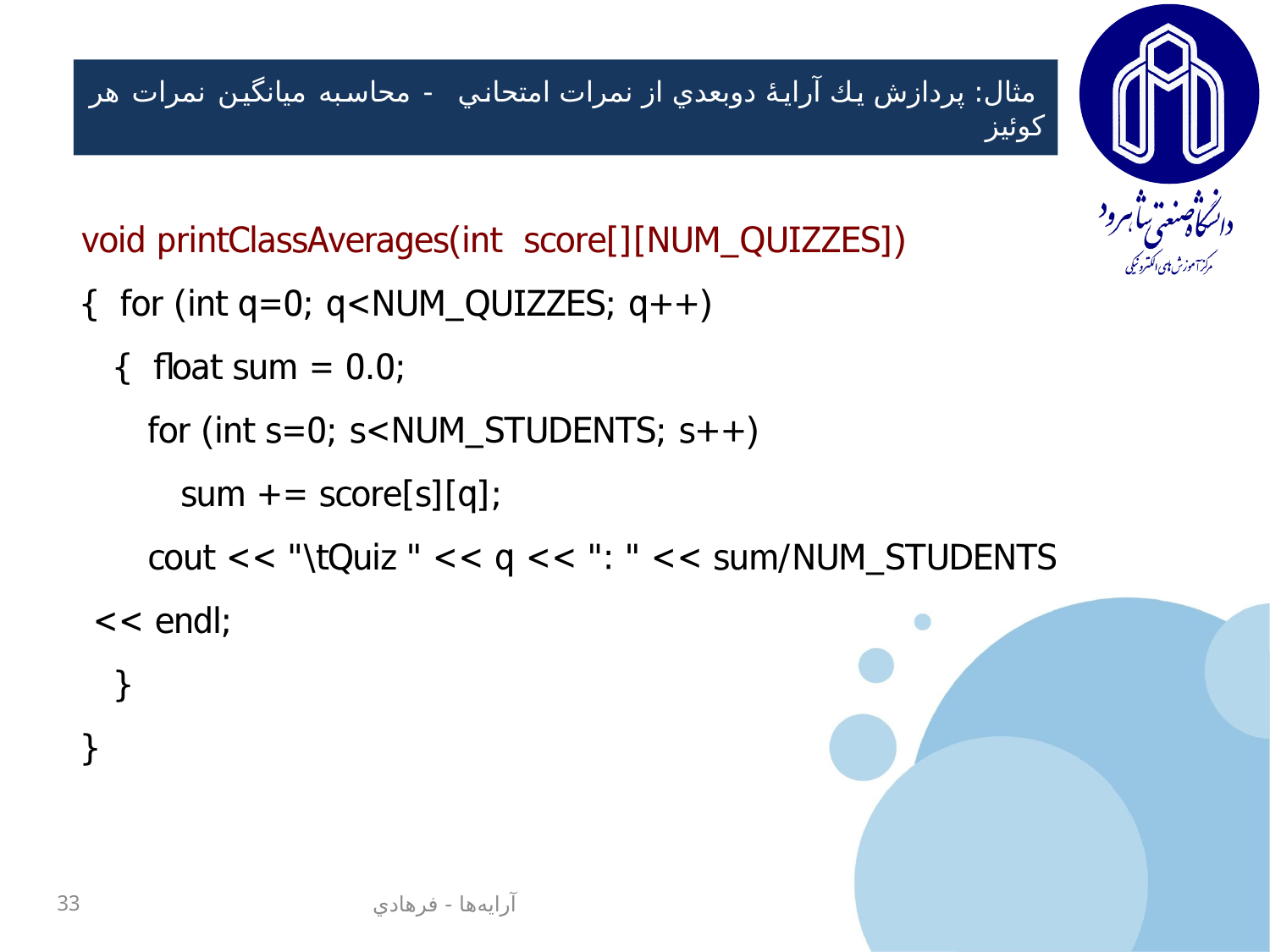

# مثال‌: پردازش يك آرايۀ دوبعدي از نمرات امتحاني  - محاسبه ميانگين نمرات هر کوئيز
void printClassAverages(int  score[][NUM_QUIZZES])
{  for (int q=0; q<NUM_QUIZZES; q++)
   {  float sum = 0.0;
      for (int s=0; s<NUM_STUDENTS; s++)
         sum += score[s][q];
      cout << "\tQuiz " << q << ": " << sum/NUM_STUDENTS     << endl;
   }
}
33
آرايه‌ها - فرهادي